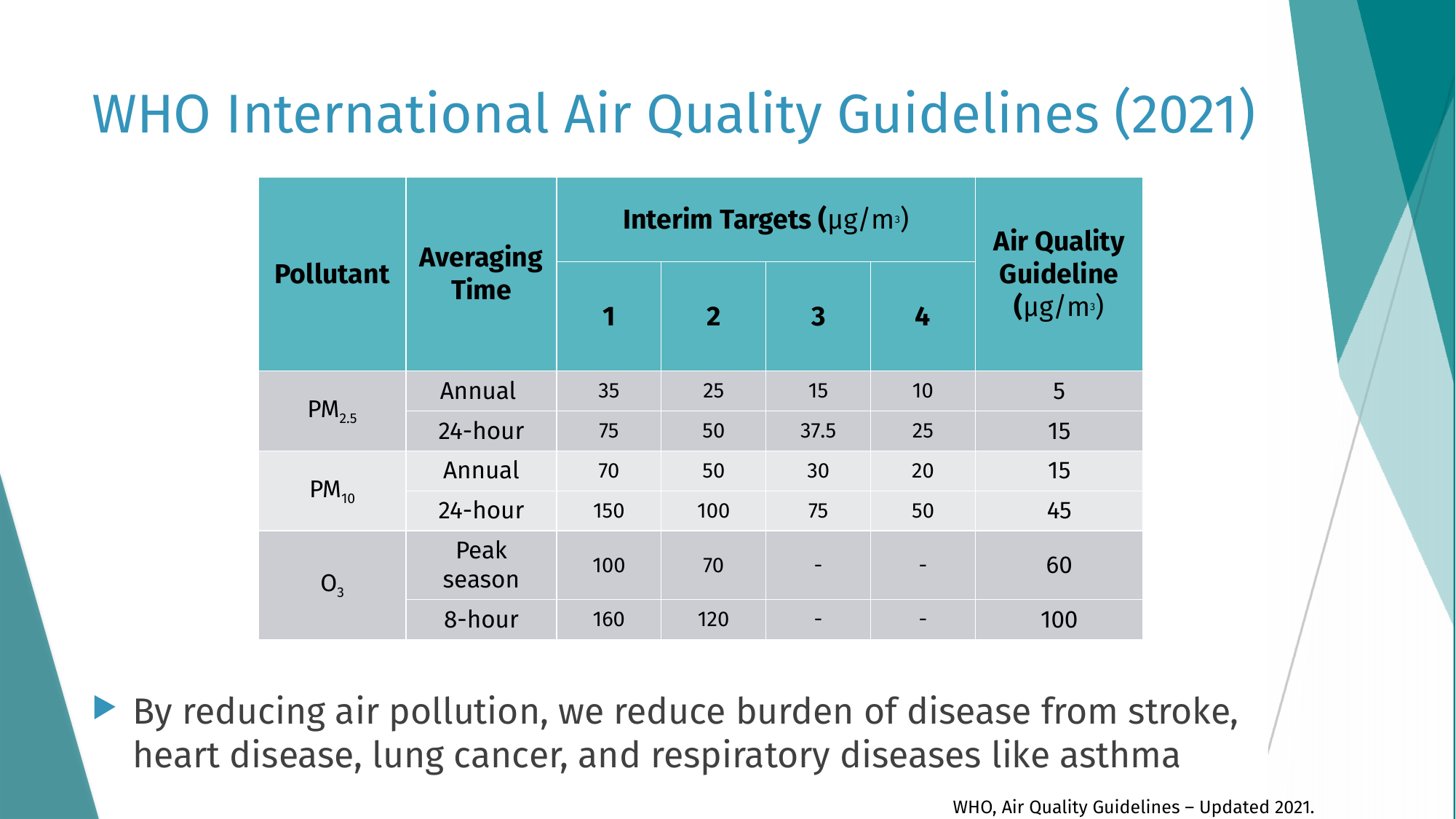

# WHO International Air Quality Guidelines (2021)
| Pollutant​ | Averaging Time | Interim Targets (µg/m3​) | Interim Target |  |  | Air Quality Guideline (µg/m3​) |
| --- | --- | --- | --- | --- | --- | --- |
| Pollutant​ | Averaging Time | 1 | 2 | 3​ | 4 |  |
| PM2.5​ | Annual | 35 | 25 | 15 | 10 | 5 |
|  | 24-hour | 75 | 50 | 37.5 | 25 | 15 |
| PM10​ | Annual | 70 | 50 | 30 | 20 | 15 |
|  | 24-hour | 150 | 100 | 75 | 50 | 45 |
| O3​ | Peak season | 100 | 70 | - | - | 60 |
|  | 8-hour | 160 | 120 | - | - | 100 |
By reducing air pollution, we reduce burden of disease from stroke, heart disease, lung cancer, and respiratory diseases like asthma
17
WHO, Air Quality Guidelines – Updated 2021.